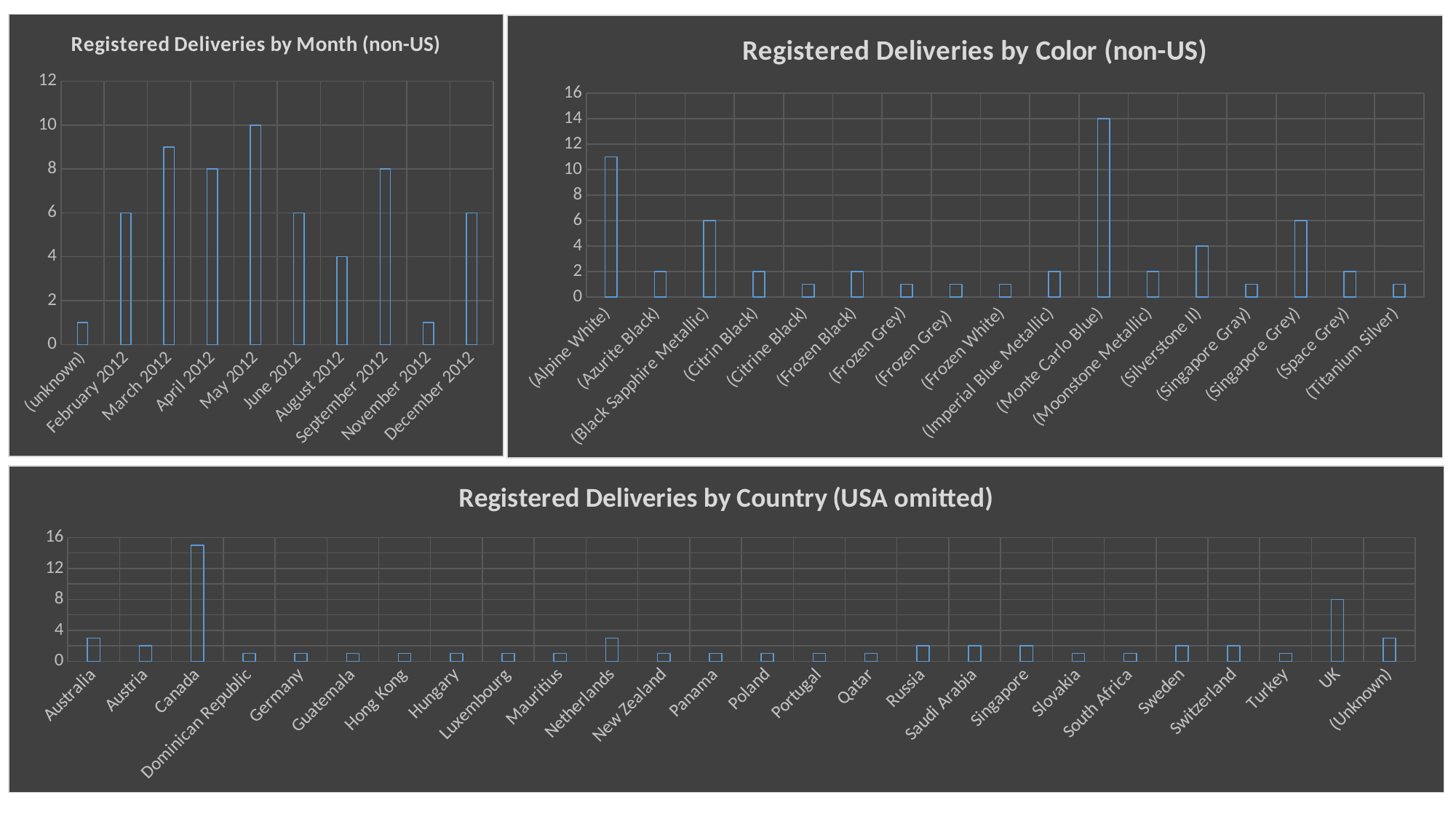

### Chart: Registered Deliveries by Month (non-US)

| Category | Total |
|---|---|
|  (unknown) | 1.0 |
| February 2012 | 6.0 |
| March 2012 | 9.0 |
| April 2012 | 8.0 |
| May 2012 | 10.0 |
| June 2012 | 6.0 |
| August 2012 | 4.0 |
| September 2012 | 8.0 |
| November 2012 | 1.0 |
| December 2012 | 6.0 |

### Chart: Registered Deliveries by Color (non-US)

| Category | Total |
|---|---|
| (Alpine White)  | 11.0 |
| (Azurite Black)  | 2.0 |
| (Black Sapphire Metallic)  | 6.0 |
| (Citrin Black)  | 2.0 |
| (Citrine Black)  | 1.0 |
| (Frozen Black)  | 2.0 |
| (Frozen Grey)  | 1.0 |
| (Frozen Grey)   | 1.0 |
| (Frozen White)  | 1.0 |
| (Imperial Blue Metallic)  | 2.0 |
| (Monte Carlo Blue)  | 14.0 |
| (Moonstone Metallic)  | 2.0 |
| (Silverstone II)  | 4.0 |
| (Singapore Gray)  | 1.0 |
| (Singapore Grey)  | 6.0 |
| (Space Grey)  | 2.0 |
| (Titanium Silver)  | 1.0 |

### Chart: Registered Deliveries by Country (USA omitted)

| Category | Total |
|---|---|
|  Australia | 3.0 |
|  Austria | 2.0 |
|  Canada | 15.0 |
|  Dominican Republic | 1.0 |
|  Germany | 1.0 |
|  Guatemala | 1.0 |
|  Hong Kong | 1.0 |
|  Hungary | 1.0 |
|  Luxembourg | 1.0 |
|  Mauritius | 1.0 |
|  Netherlands | 3.0 |
|  New Zealand | 1.0 |
|  Panama | 1.0 |
|  Poland | 1.0 |
|  Portugal | 1.0 |
|  Qatar | 1.0 |
|  Russia | 2.0 |
|  Saudi Arabia | 2.0 |
|  Singapore | 2.0 |
|  Slovakia | 1.0 |
|  South Africa | 1.0 |
|  Sweden | 2.0 |
|  Switzerland | 2.0 |
|  Turkey | 1.0 |
|  UK | 8.0 |
| (Unknown) | 3.0 |